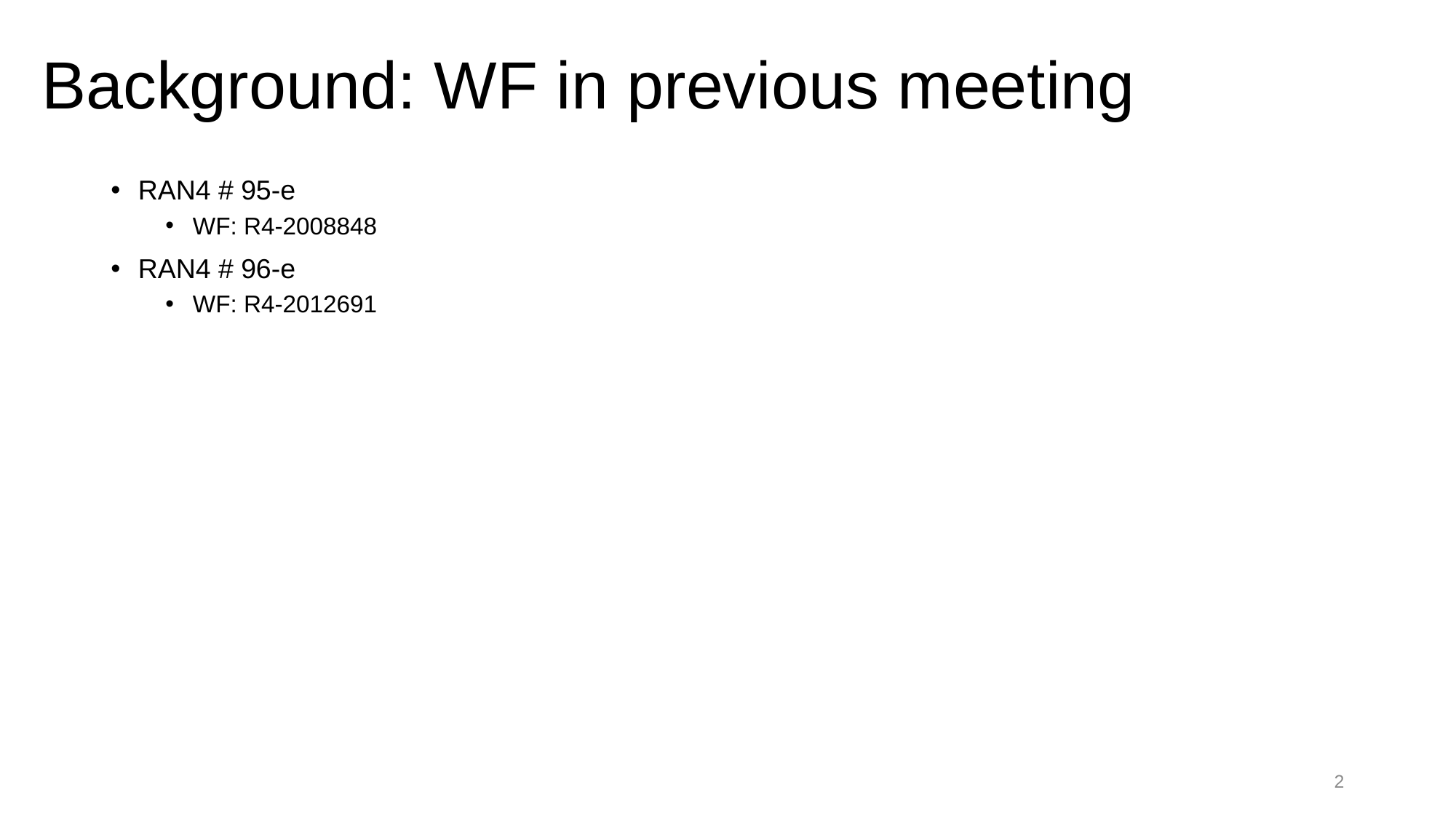

Background: WF in previous meeting
RAN4 # 95-e
WF: R4-2008848
RAN4 # 96-e
WF: R4-2012691

2